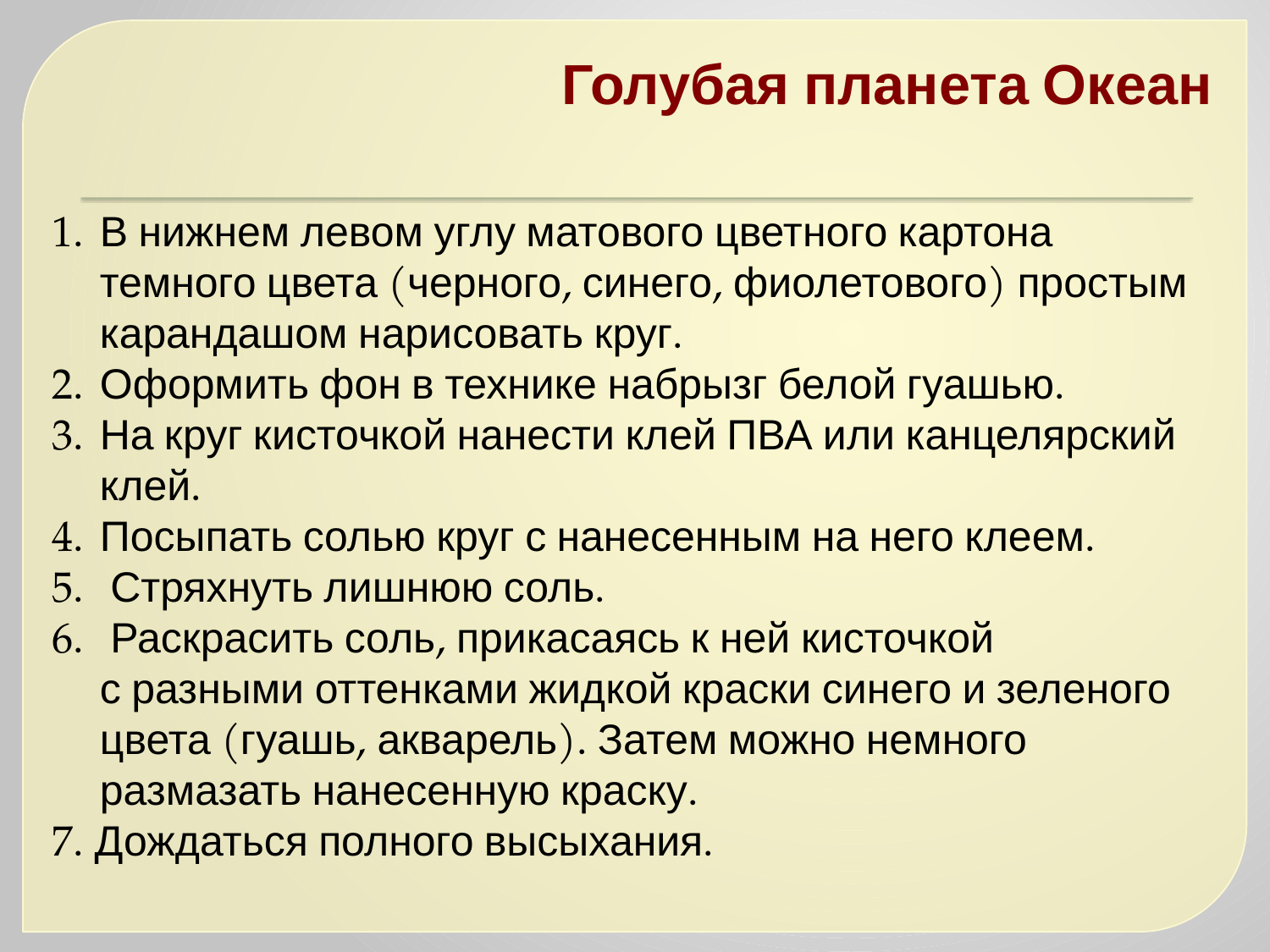

# Голубая планета Океан
В нижнем левом углу матового цветного картона темного цвета (черного, синего, фиолетового) простым карандашом нарисовать круг.
Оформить фон в технике набрызг белой гуашью.
На круг кисточкой нанести клей ПВА или канцелярский клей.
Посыпать солью круг с нанесенным на него клеем.
 Стряхнуть лишнюю соль.
 Раскрасить соль, прикасаясь к ней кисточкой с разными оттенками жидкой краски синего и зеленого цвета (гуашь, акварель). Затем можно немного размазать нанесенную краску.
7. Дождаться полного высыхания.